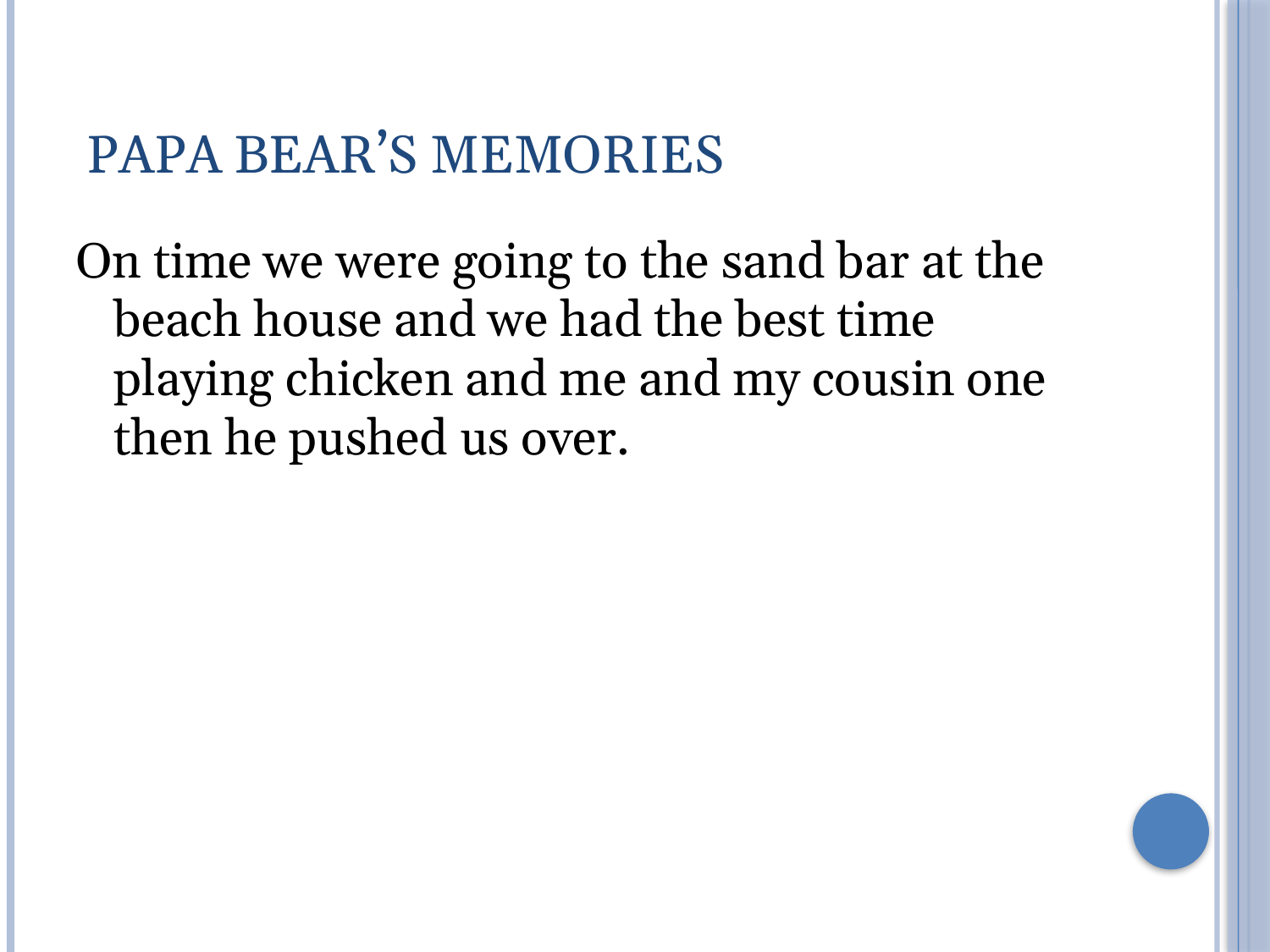

# Papa Bear’s memories
On time we were going to the sand bar at the beach house and we had the best time playing chicken and me and my cousin one then he pushed us over.